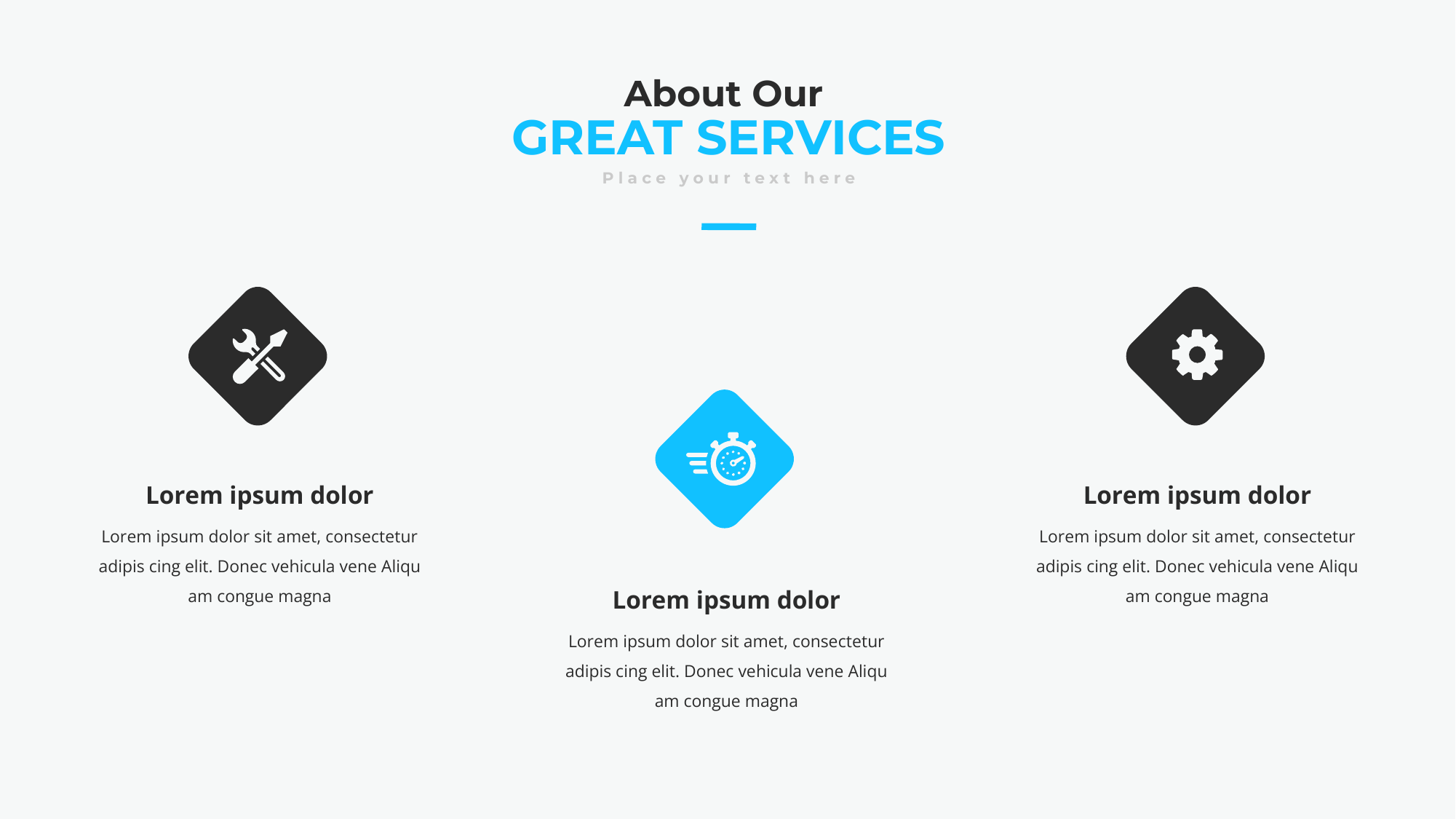

About Our
GREAT SERVICES
Place your text here

Lorem ipsum dolor
Lorem ipsum dolor sit amet, consectetur adipis cing elit. Donec vehicula vene Aliqu am congue magna
Lorem ipsum dolor
Lorem ipsum dolor sit amet, consectetur adipis cing elit. Donec vehicula vene Aliqu am congue magna
Lorem ipsum dolor
Lorem ipsum dolor sit amet, consectetur adipis cing elit. Donec vehicula vene Aliqu am congue magna